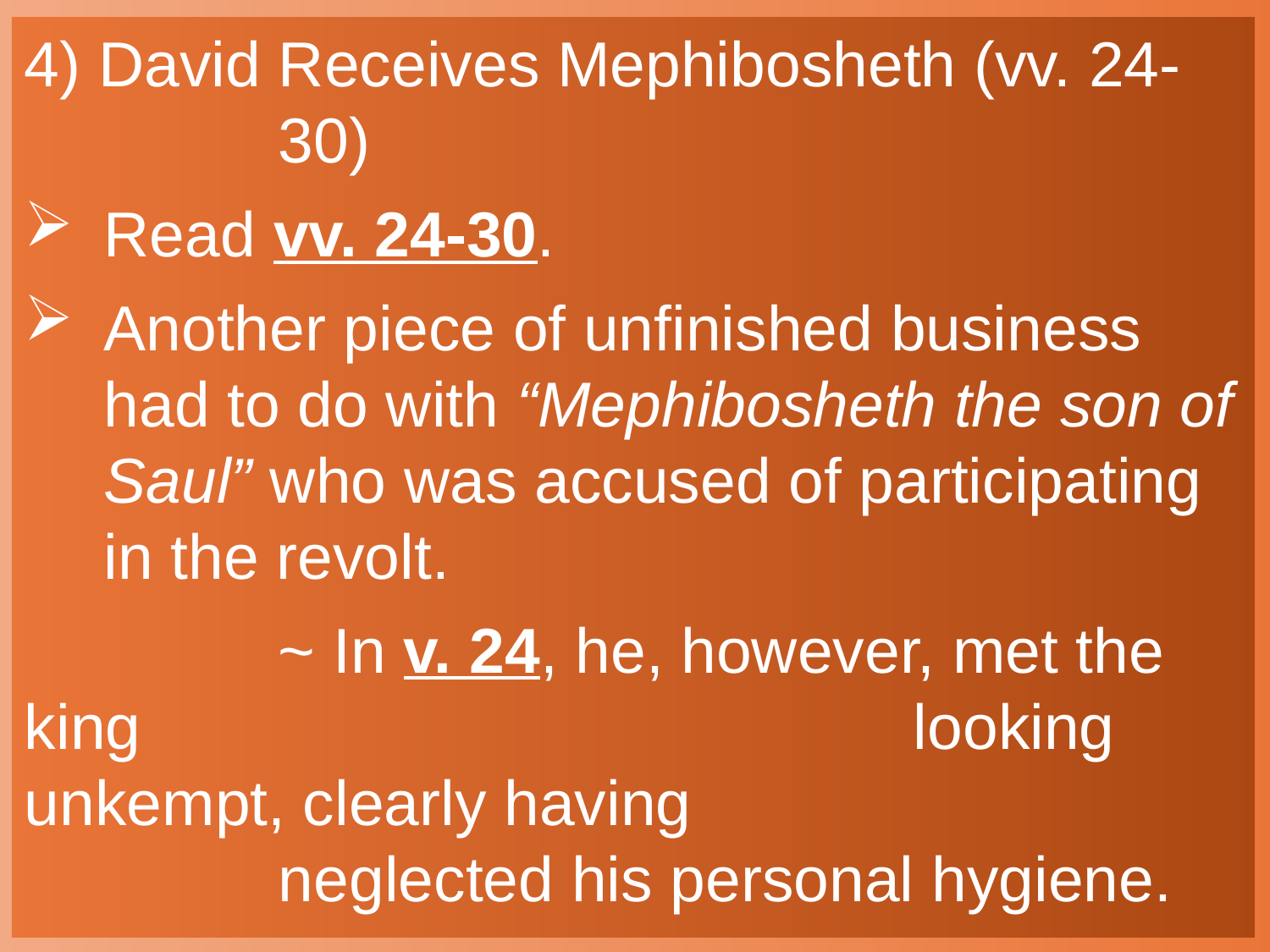

4) David Receives Mephibosheth (vv. 24-		30)
Read vv. 24-30.
Another piece of unfinished business had to do with “Mephibosheth the son of Saul” who was accused of participating in the revolt.
		~ In v. 24, he, however, met the king 						looking unkempt, clearly having 						neglected his personal hygiene.